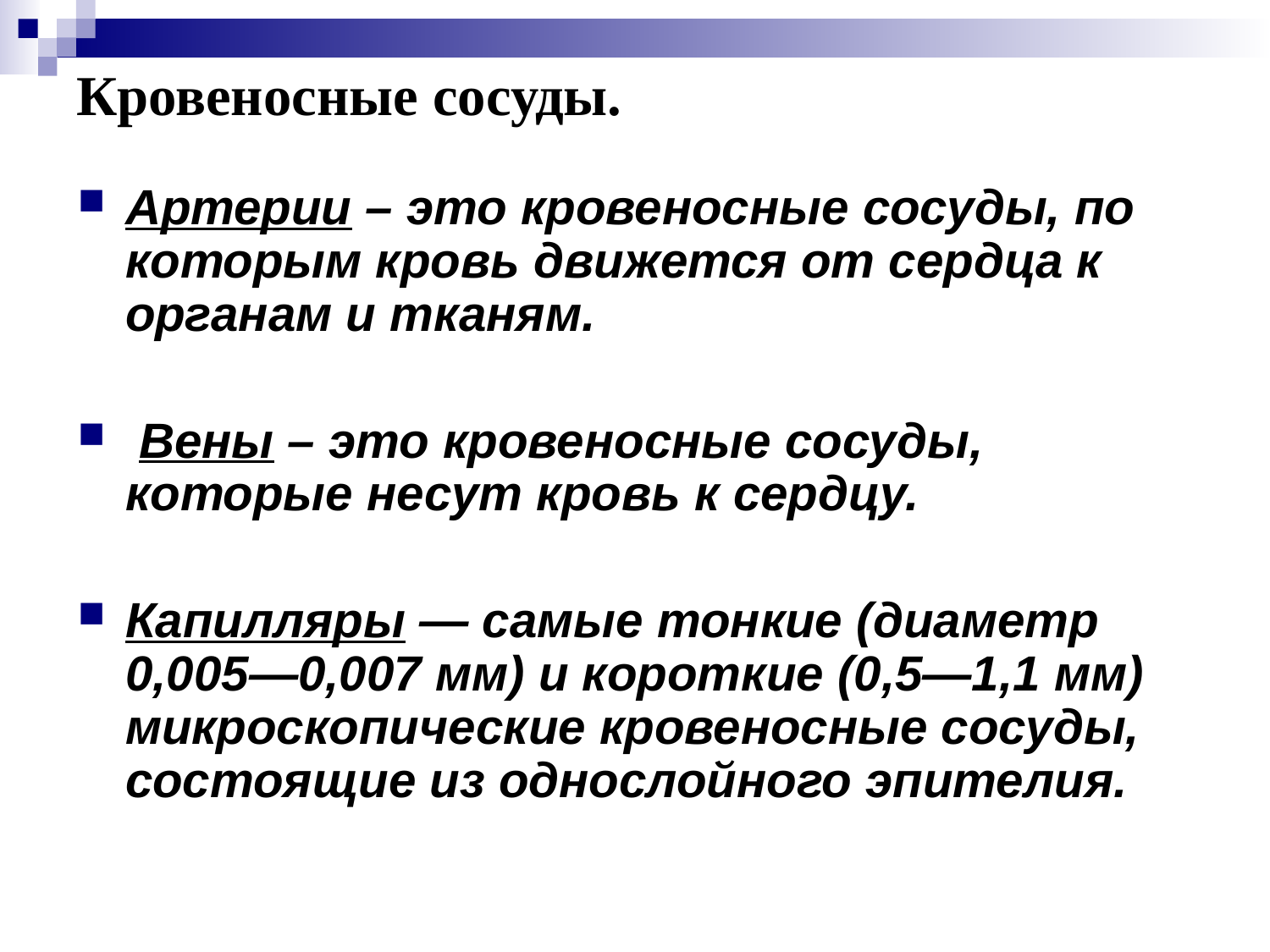

Кровеносные сосуды.
Артерии – это кровеносные сосуды, по которым кровь движется от сердца к органам и тканям.

 Вены – это кровеносные сосуды, которые несут кровь к сердцу.

Капилляры — самые тонкие (диаметр 0,005—0,007 мм) и короткие (0,5—1,1 мм) микроскопические кровеносные сосуды, состоящие из однослойного эпителия.